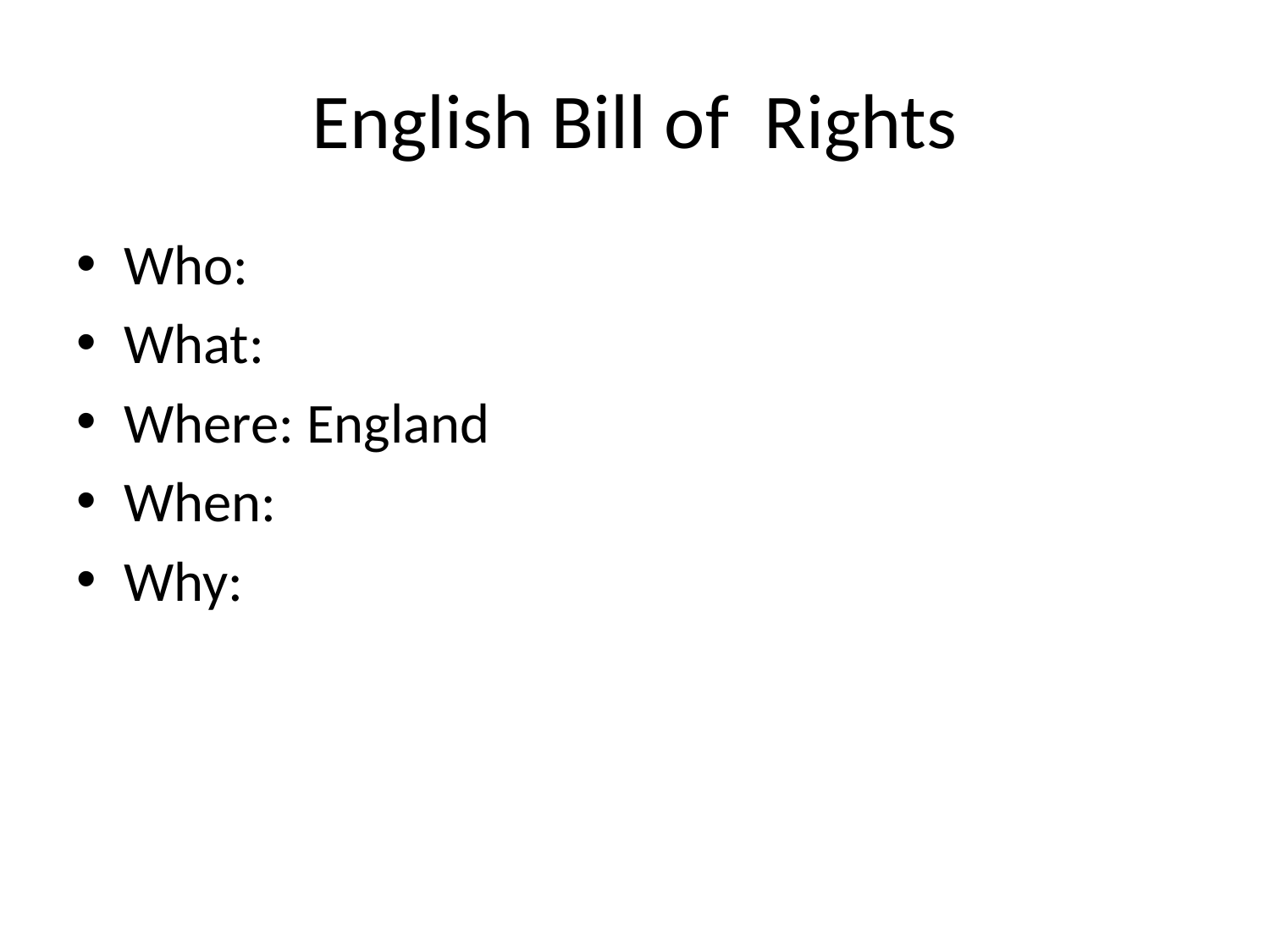

# English Bill of  Rights
Who:
What:
Where: England
When:
Why: